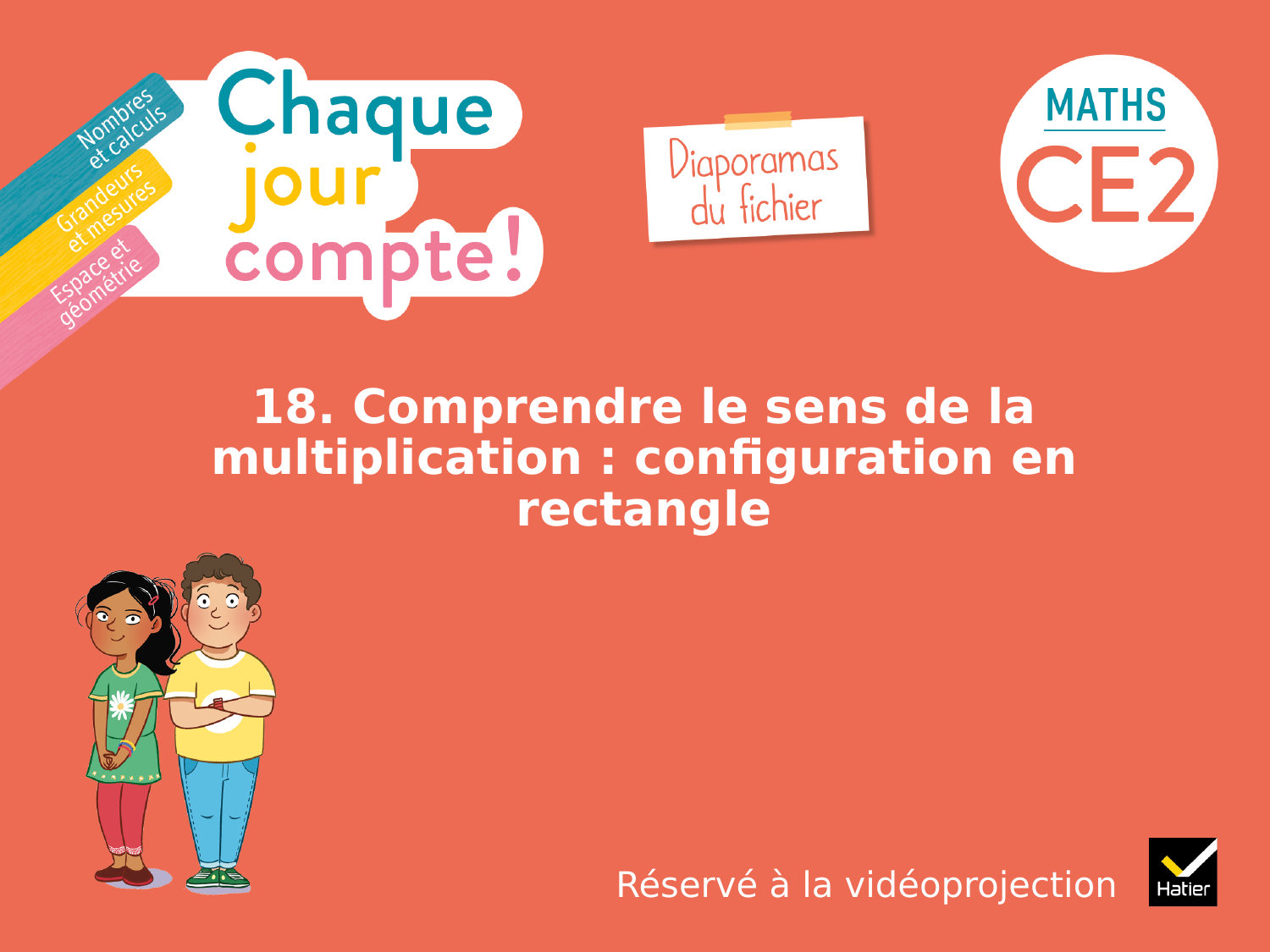

# 18. Comprendre le sens de la multiplication : configuration en rectangle